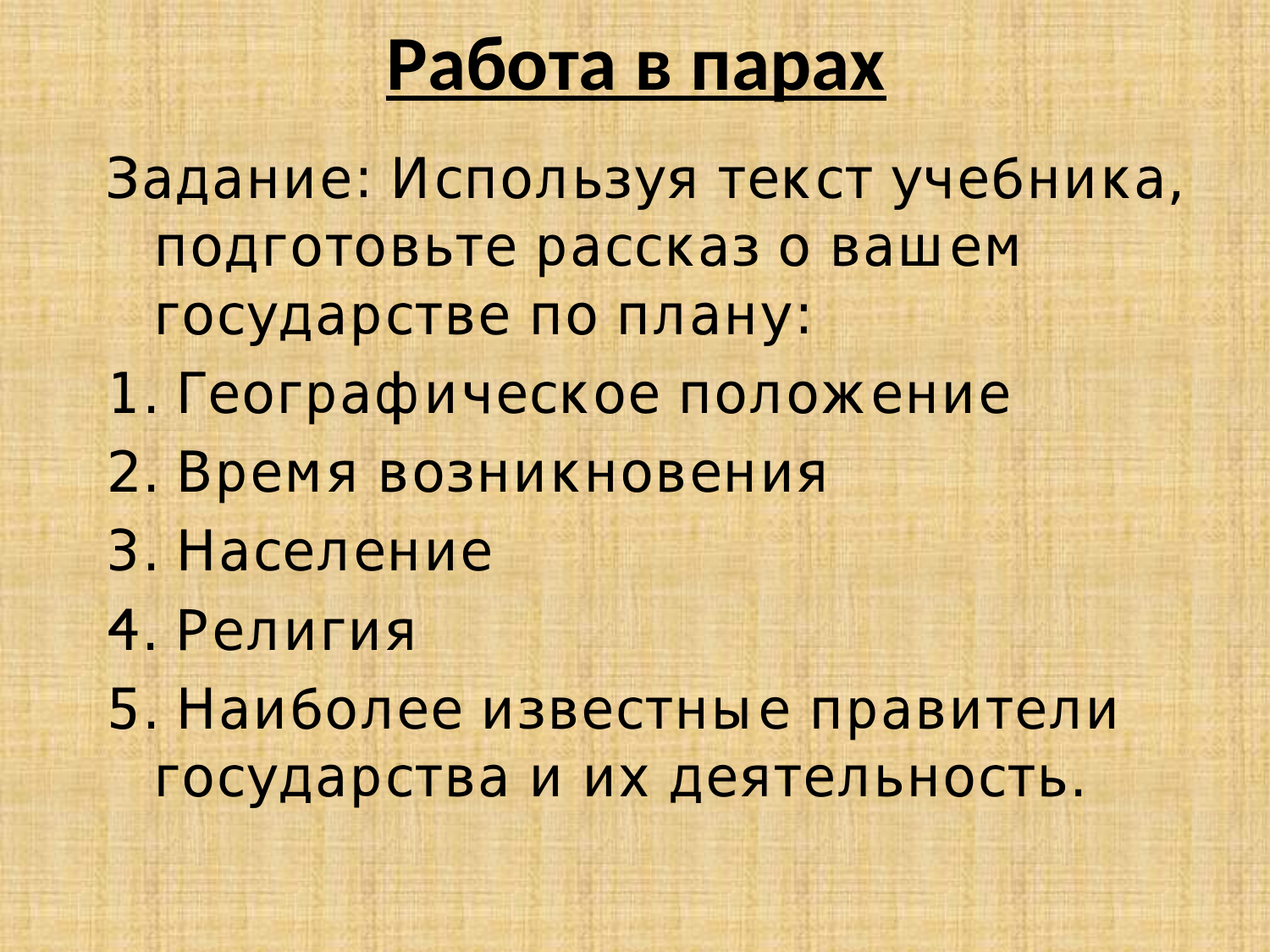

# Работа в парах
Задание: Используя текст учебника, подготовьте рассказ о вашем государстве по плану:
1. Географическое положение
2. Время возникновения
3. Население
4. Религия
5. Наиболее известные правители государства и их деятельность.